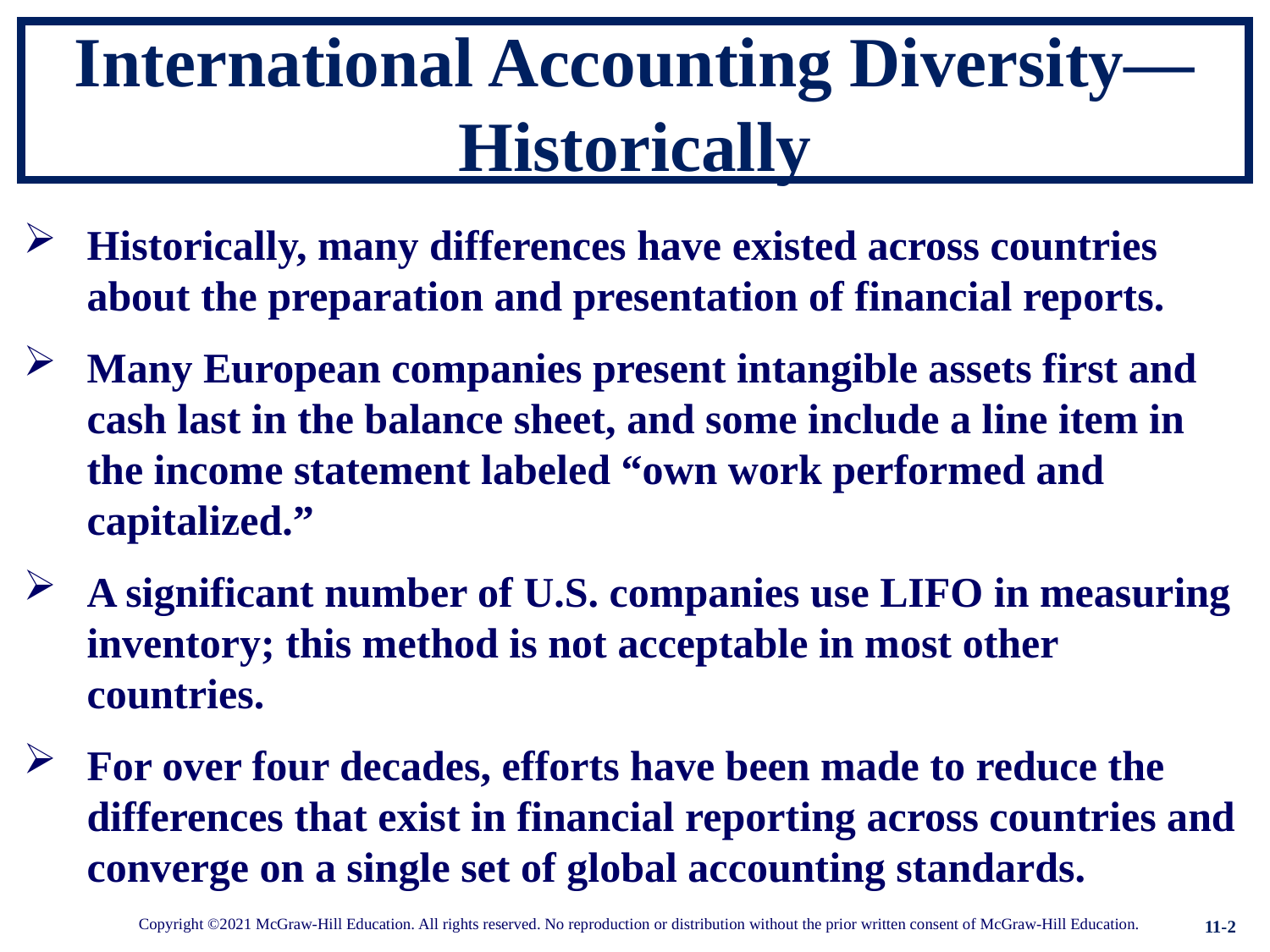

# International Accounting Diversity— Historically
Historically, many differences have existed across countries about the preparation and presentation of financial reports.
Many European companies present intangible assets first and cash last in the balance sheet, and some include a line item in the income statement labeled “own work performed and capitalized.”
A significant number of U.S. companies use LIFO in measuring inventory; this method is not acceptable in most other countries.
For over four decades, efforts have been made to reduce the differences that exist in financial reporting across countries and converge on a single set of global accounting standards.

11-2
Copyright ©2021 McGraw-Hill Education. All rights reserved. No reproduction or distribution without the prior written consent of McGraw-Hill Education.